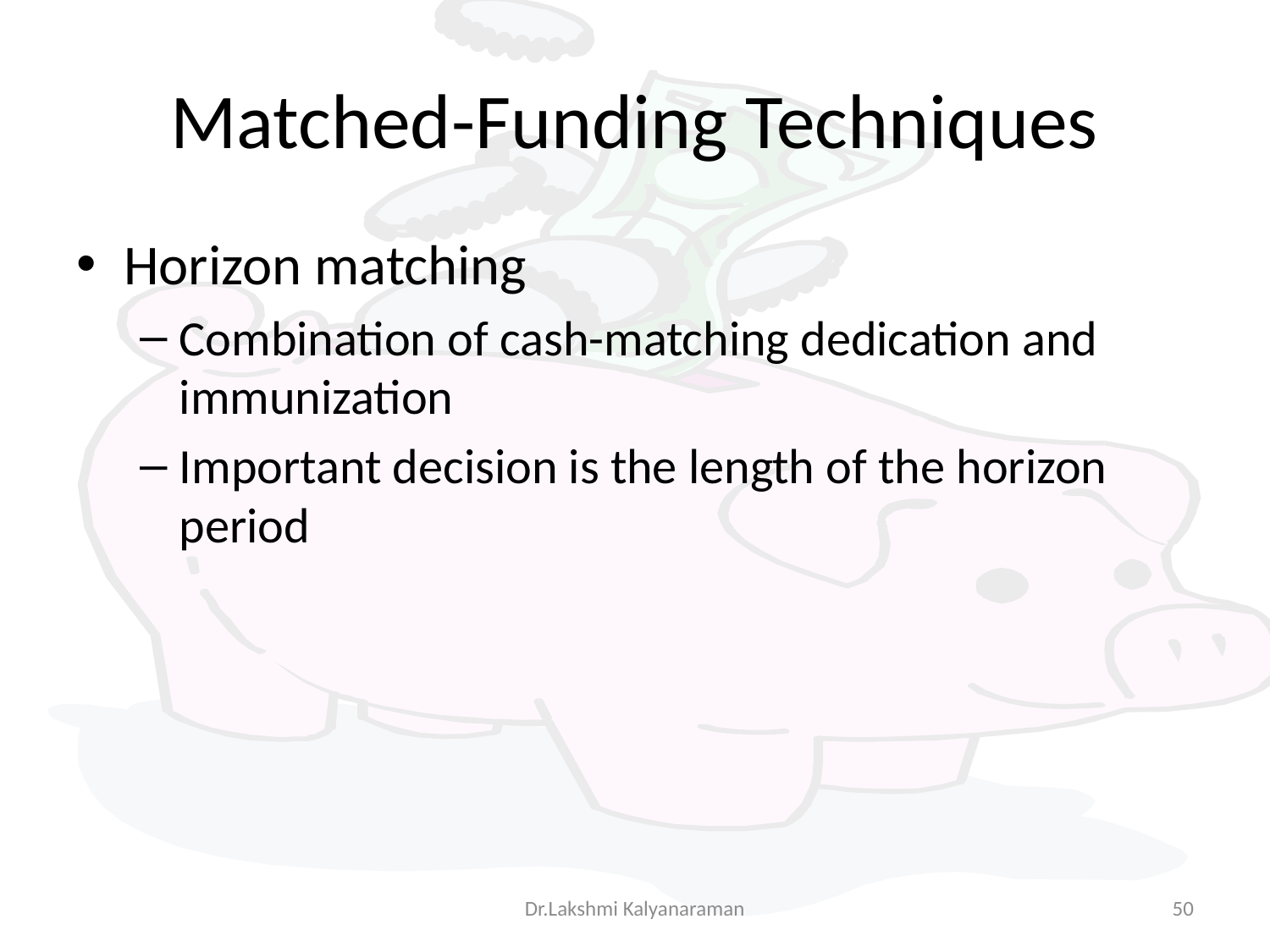

Horizon matching
Combination of cash-matching dedication and immunization
Important decision is the length of the horizon period
# Matched-Funding Techniques
Dr.Lakshmi Kalyanaraman
50